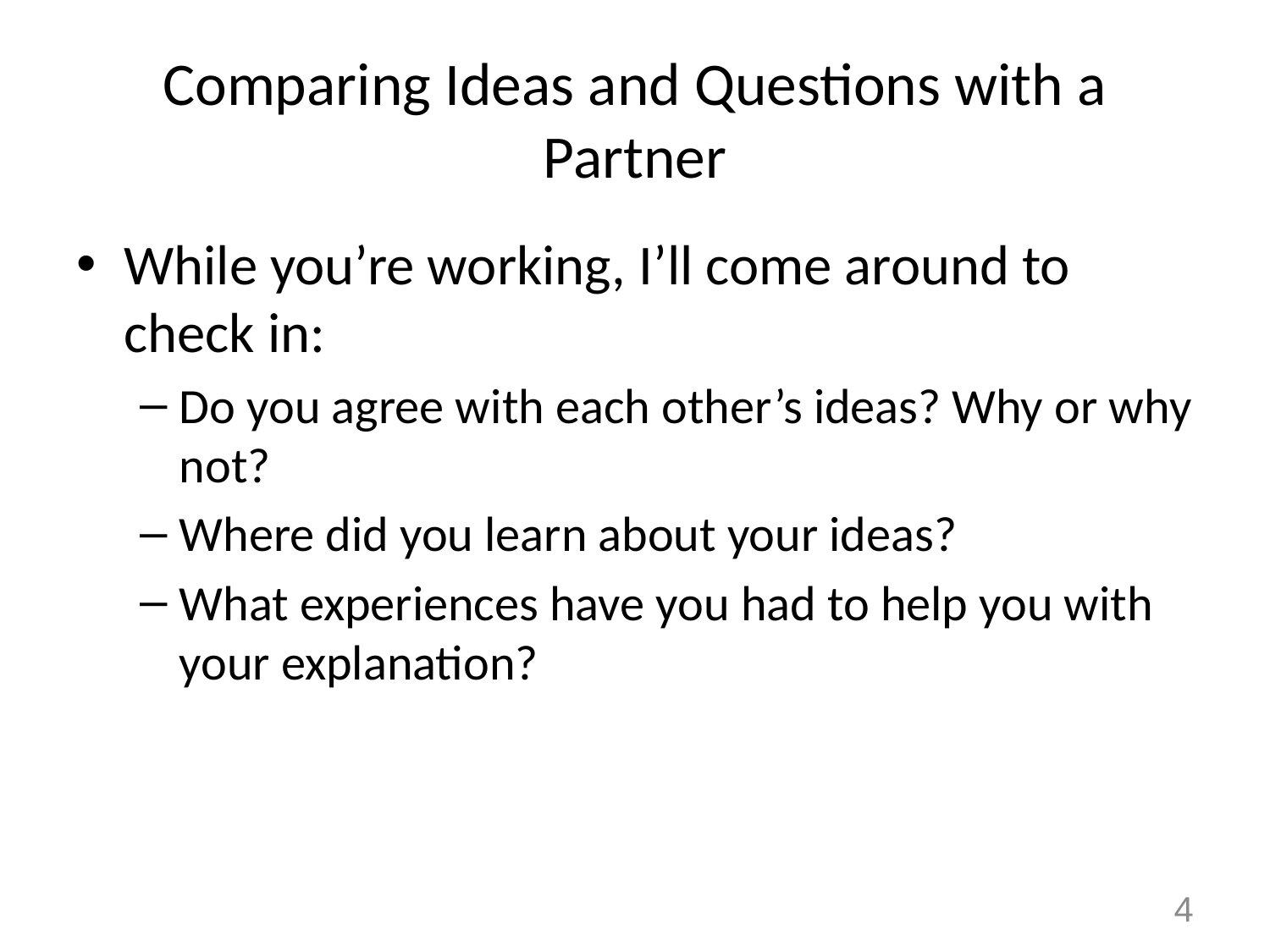

# Comparing Ideas and Questions with a Partner
While you’re working, I’ll come around to check in:
Do you agree with each other’s ideas? Why or why not?
Where did you learn about your ideas?
What experiences have you had to help you with your explanation?

4